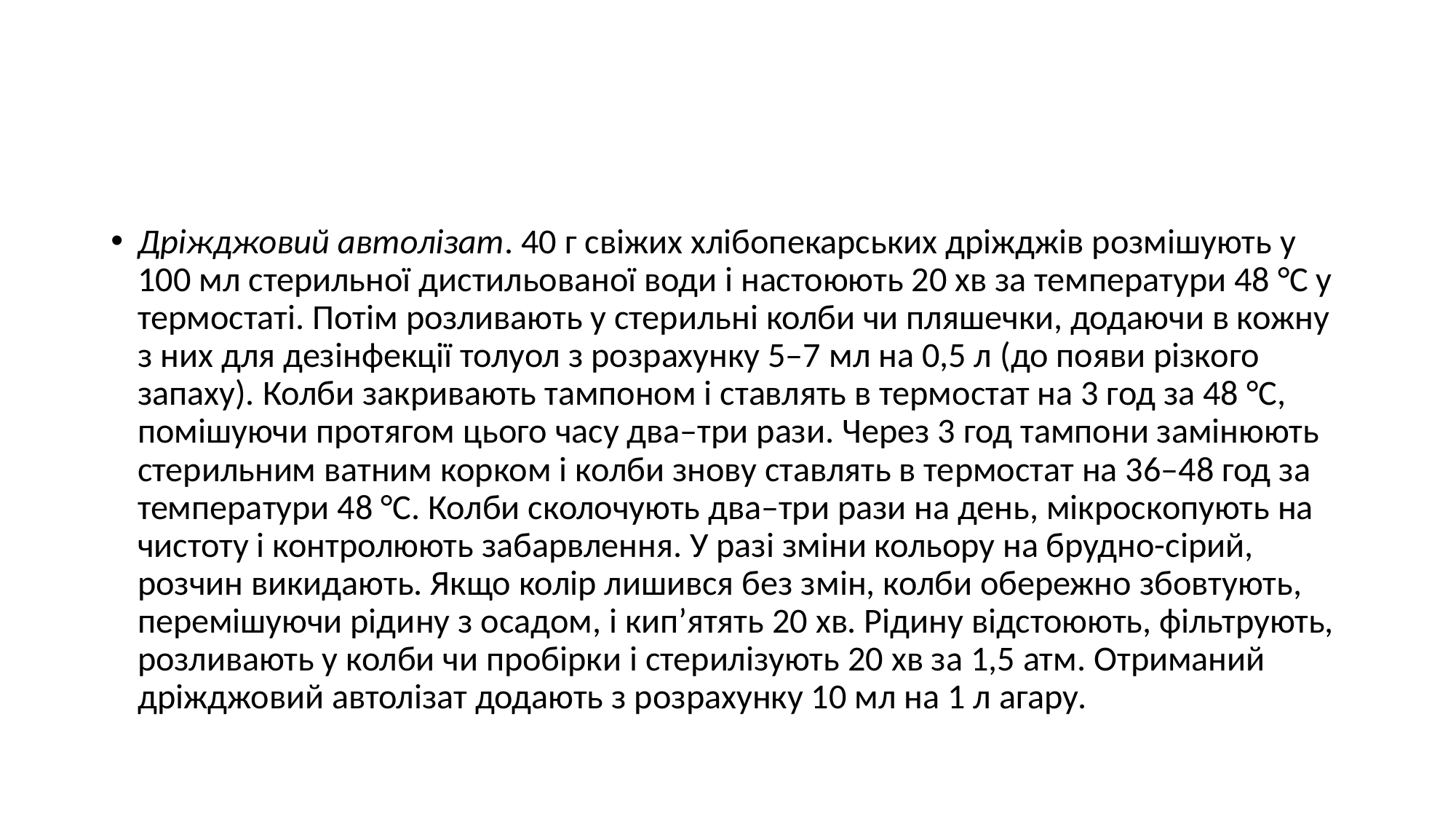

#
Дріжджовий автолізат. 40 г свіжих хлібопекарських дріжджів розмішують у 100 мл стерильної дистильованої води і настоюють 20 хв за температури 48 °С у термостаті. Потім розливають у стерильні колби чи пляшечки, додаючи в кожну з них для дезінфекції толуол з розрахунку 5–7 мл на 0,5 л (до появи різкого запаху). Колби закривають тампоном і ставлять в термостат на 3 год за 48 °С, помішуючи протягом цього часу два–три рази. Через 3 год тампони замінюють стерильним ватним корком і колби знову ставлять в термостат на 36–48 год за температури 48 °С. Колби сколочують два–три рази на день, мікроскопують на чистоту і контролюють забарвлення. У разі зміни кольору на брудно-сірий, розчин викидають. Якщо колір лишився без змін, колби обережно збовтують, перемішуючи рідину з осадом, і кип’ятять 20 хв. Рідину відстоюють, фільтрують, розливають у колби чи пробірки і стерилізують 20 хв за 1,5 атм. Отриманий дріжджовий автолізат додають з розрахунку 10 мл на 1 л агару.